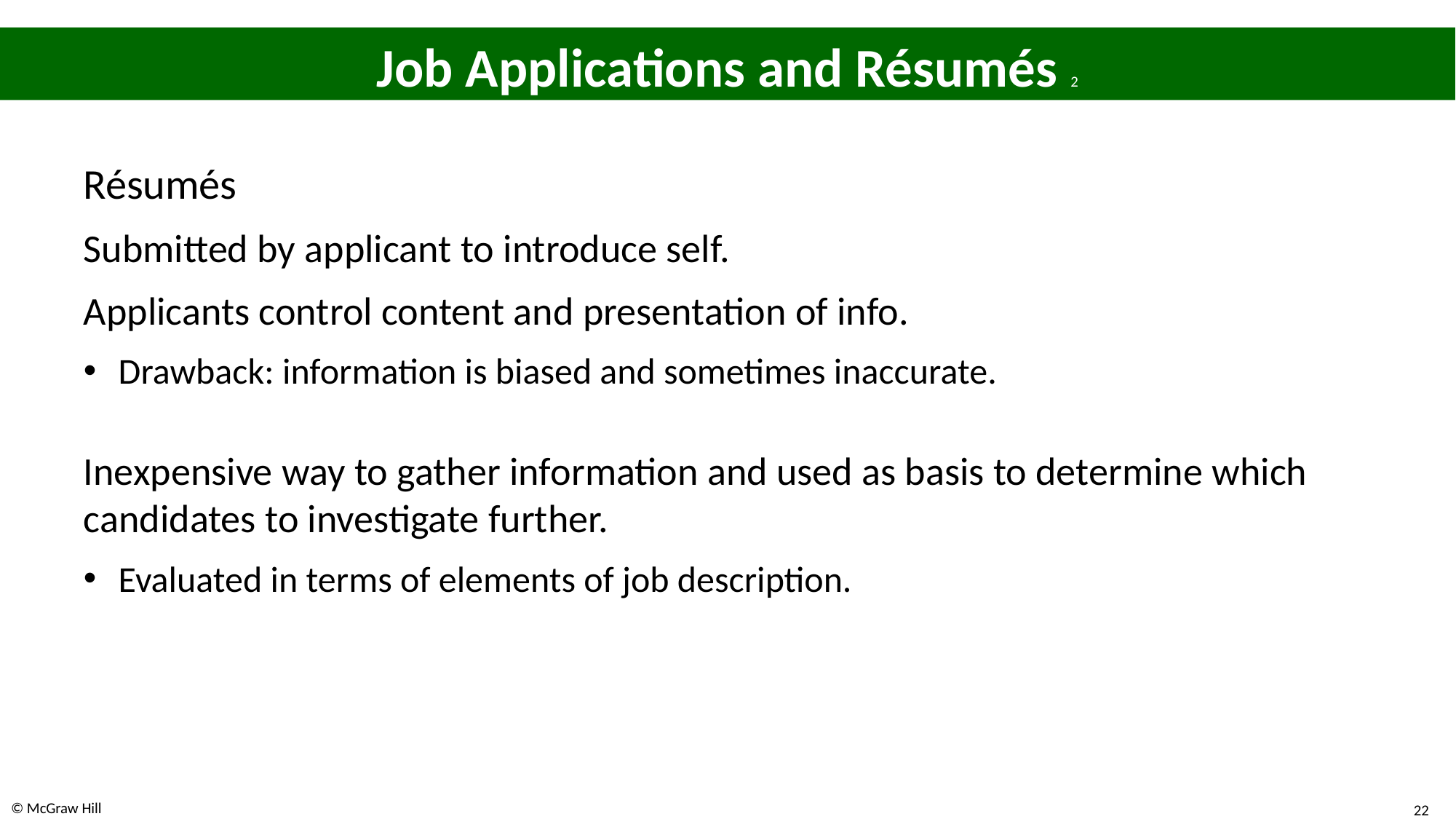

# Job Applications and Résumés 2
Résumés
Submitted by applicant to introduce self.
Applicants control content and presentation of info.
Drawback: information is biased and sometimes inaccurate.
Inexpensive way to gather information and used as basis to determine which candidates to investigate further.
Evaluated in terms of elements of job description.